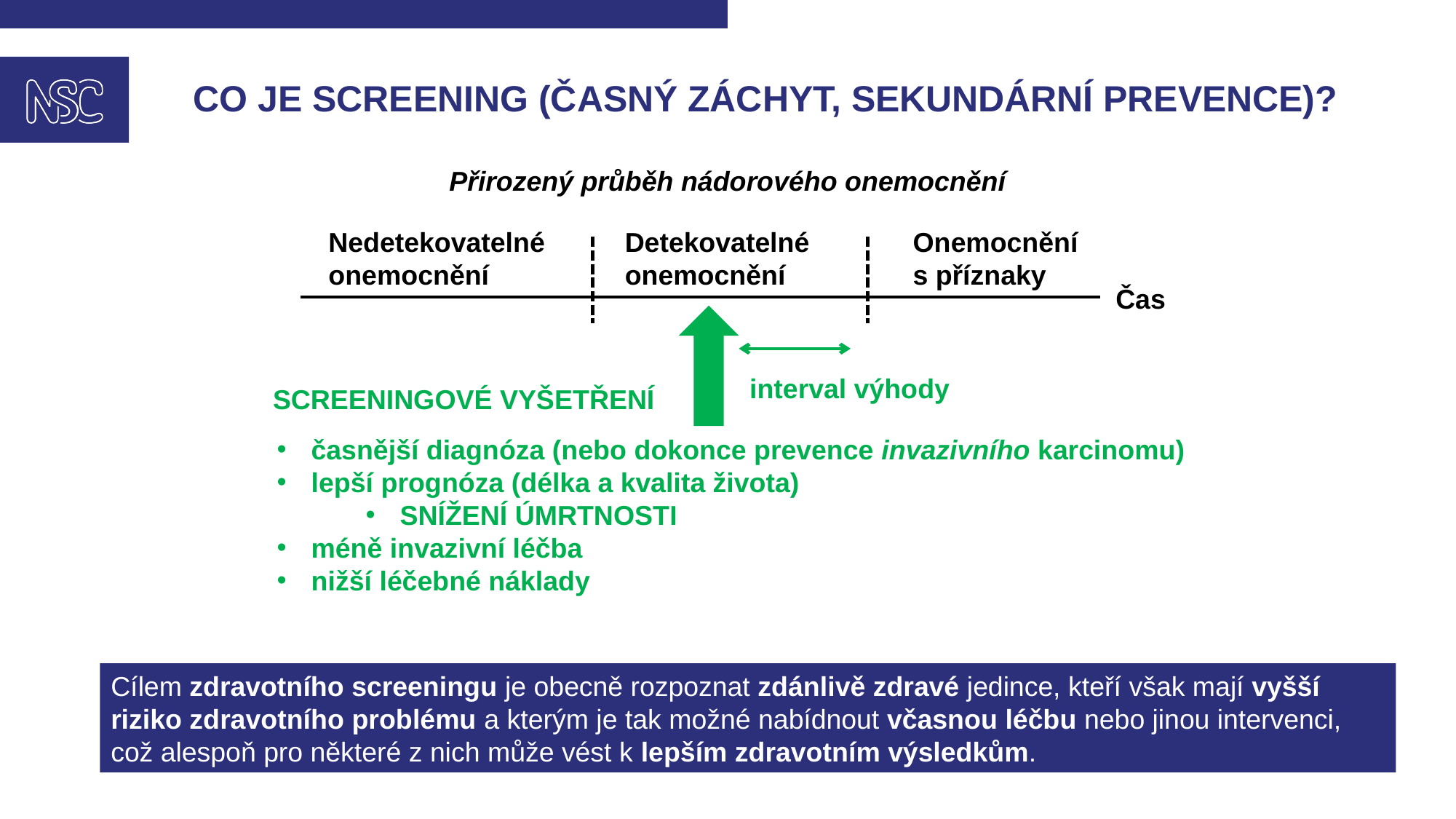

# Co je screening (časný záchyt, sekundární prevence)?
Přirozený průběh nádorového onemocnění
Nedetekovatelné onemocnění
Detekovatelné onemocnění
Onemocnění
s příznaky
Čas

interval výhody
SCREENINGOVÉ VYŠETŘENÍ
časnější diagnóza (nebo dokonce prevence invazivního karcinomu)
lepší prognóza (délka a kvalita života)
SNÍŽENÍ ÚMRTNOSTI
méně invazivní léčba
nižší léčebné náklady
Cílem zdravotního screeningu je obecně rozpoznat zdánlivě zdravé jedince, kteří však mají vyšší riziko zdravotního problému a kterým je tak možné nabídnout včasnou léčbu nebo jinou intervenci, což alespoň pro některé z nich může vést k lepším zdravotním výsledkům.